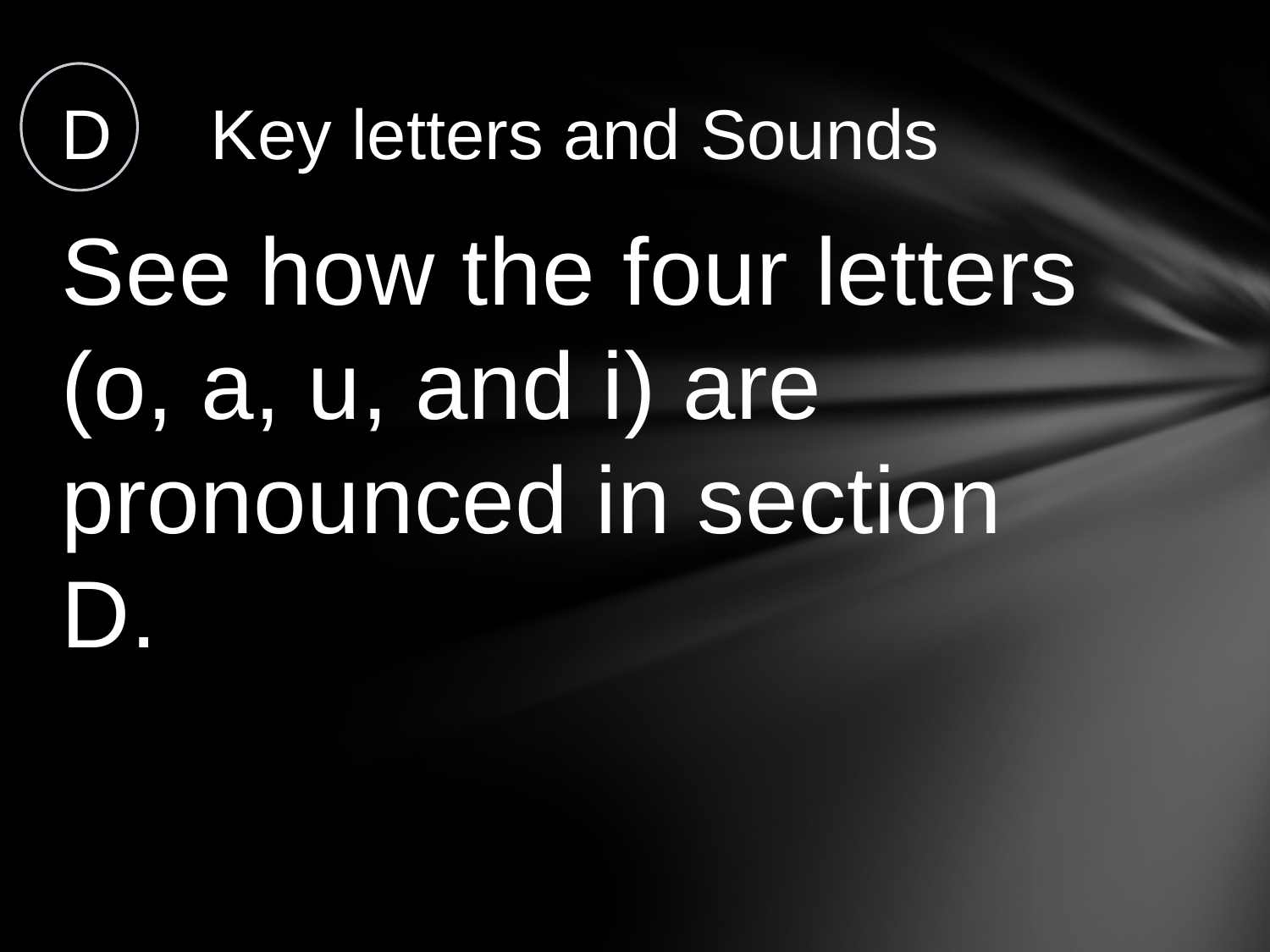

# D     Key letters and Sounds

See how the four letters (o, a, u, and i) are pronounced in section D.